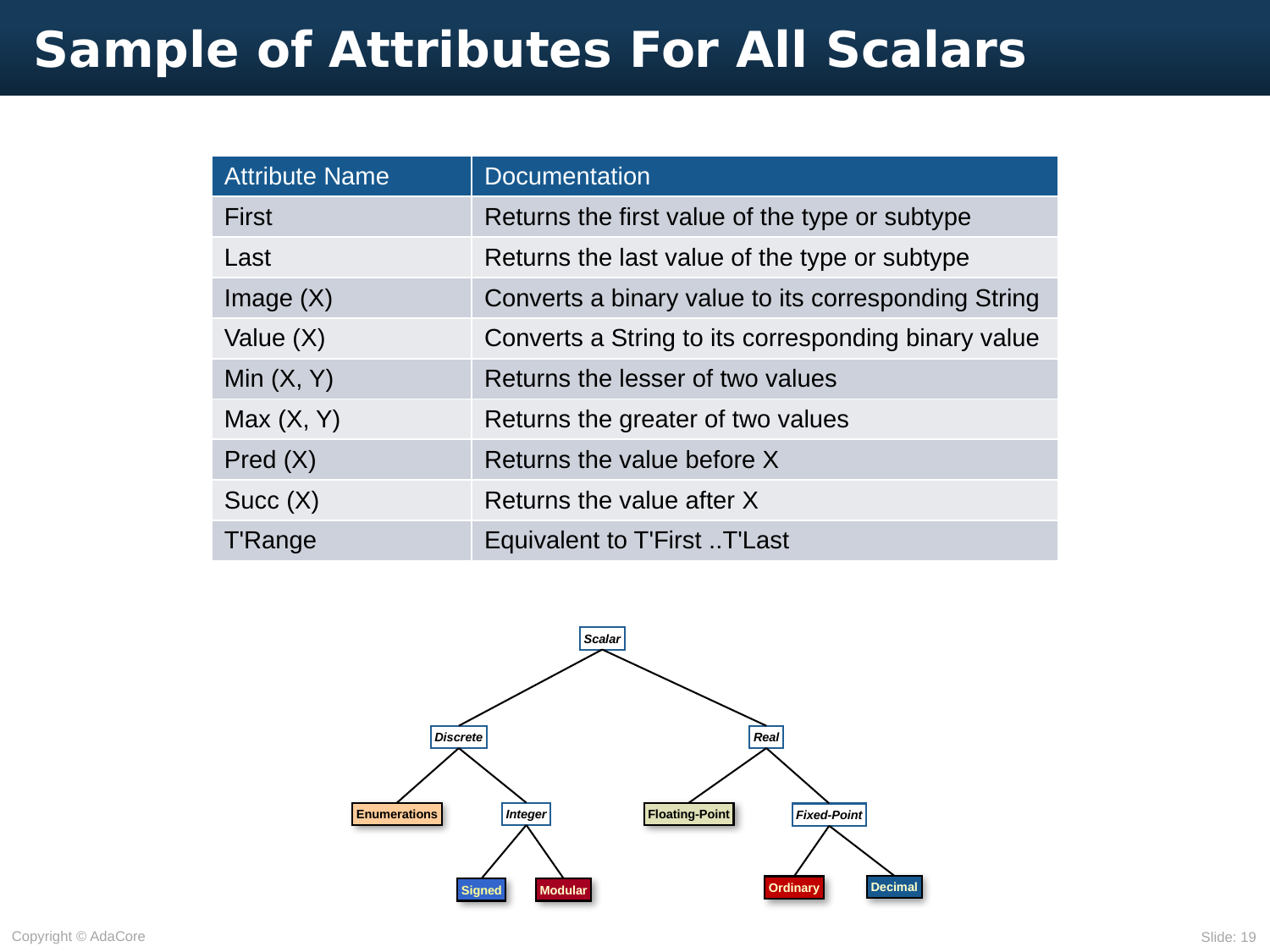

# Sample of Attributes For All Scalars
| Attribute Name | Documentation |
| --- | --- |
| First | Returns the first value of the type or subtype |
| Last | Returns the last value of the type or subtype |
| Image (X) | Converts a binary value to its corresponding String |
| Value (X) | Converts a String to its corresponding binary value |
| Min (X, Y) | Returns the lesser of two values |
| Max (X, Y) | Returns the greater of two values |
| Pred (X) | Returns the value before X |
| Succ (X) | Returns the value after X |
| T'Range | Equivalent to T'First ..T'Last |
Scalar
Discrete
Real
Enumerations
Integer
Floating-Point
Fixed-Point
Decimal
Ordinary
Signed
Modular